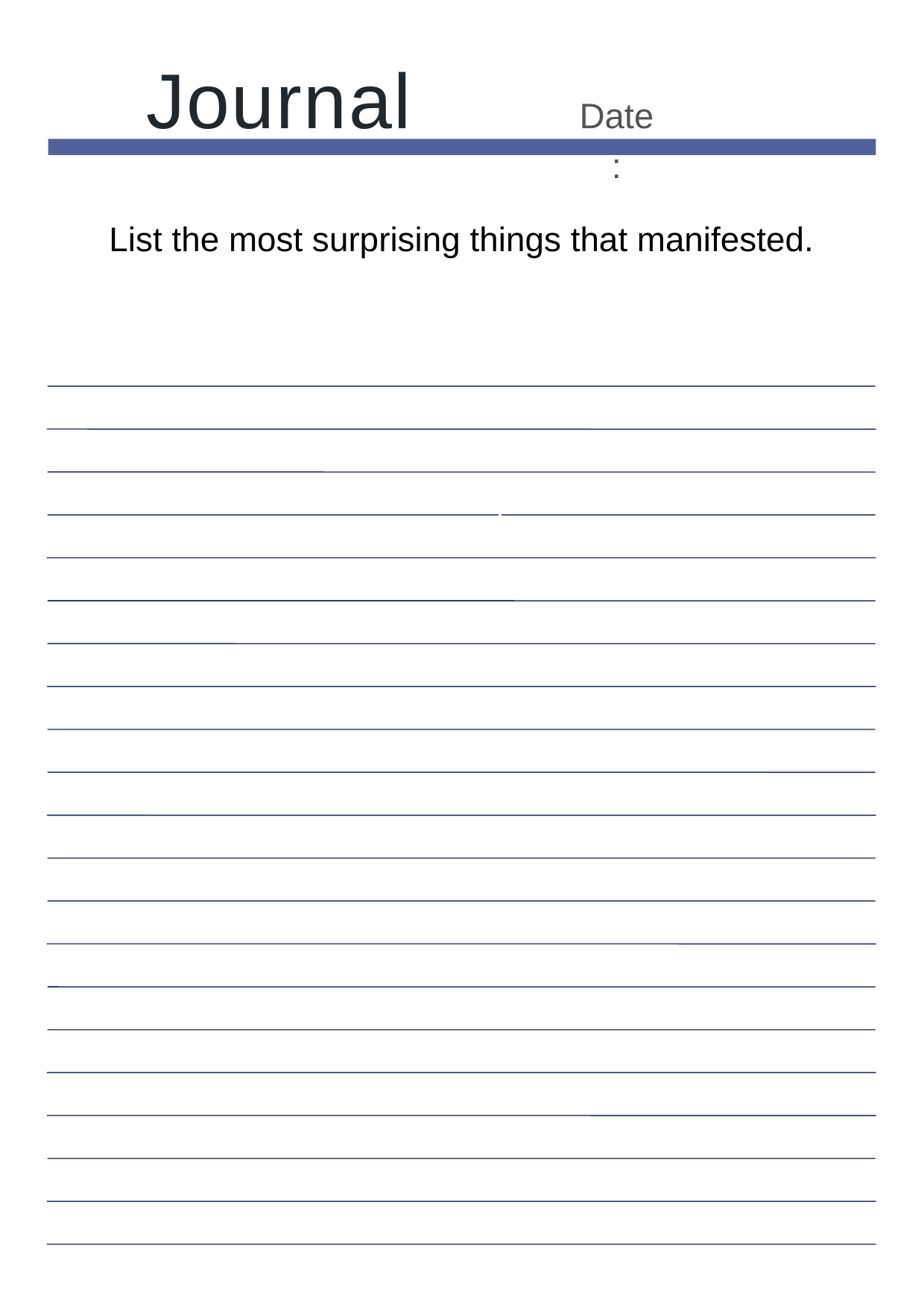

Journal
Date:

List the most surprising things that manifested.

Journal Prompt Here